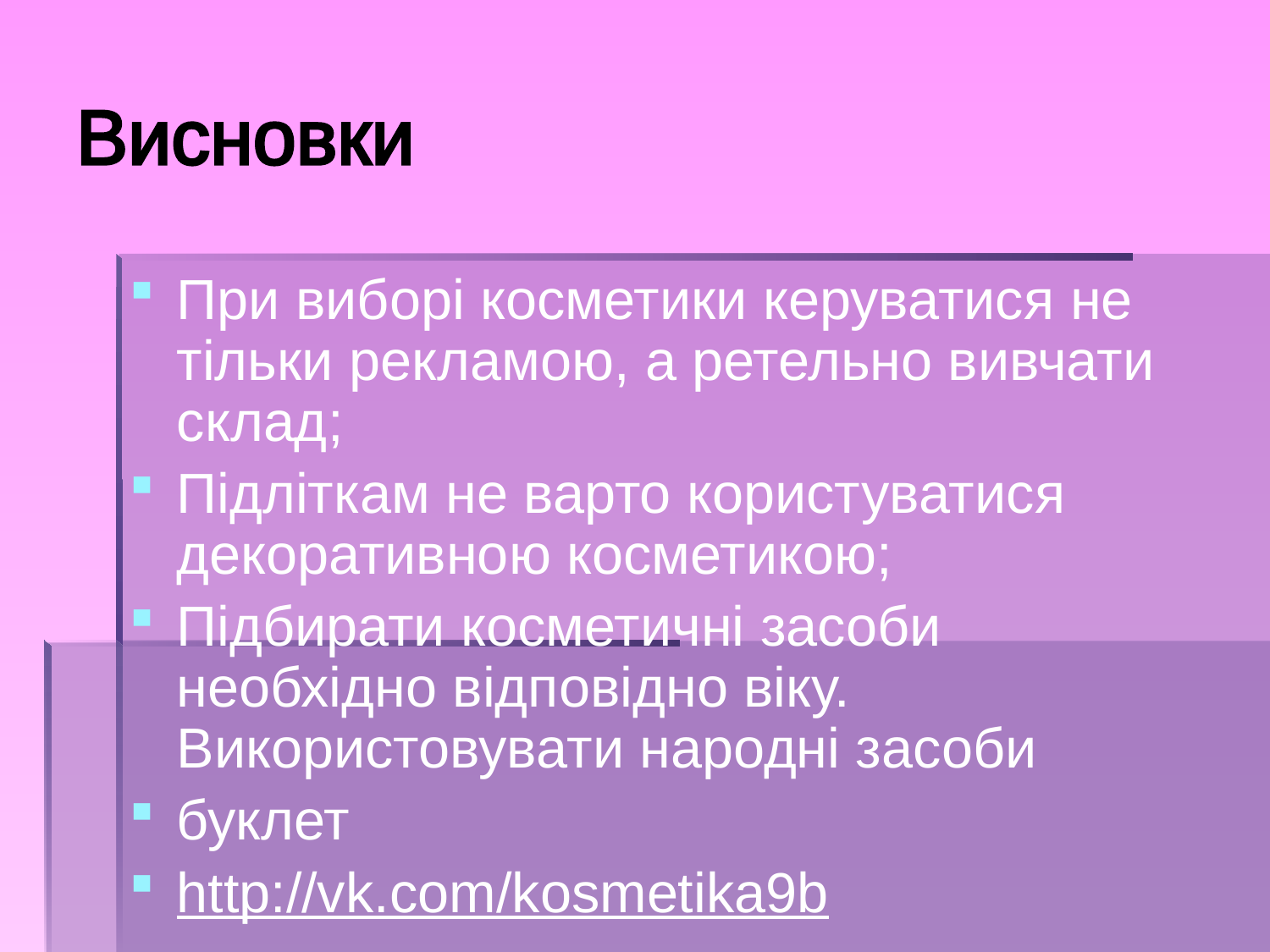

# Висновки
При виборі косметики керуватися не тільки рекламою, а ретельно вивчати склад;
Підліткам не варто користуватися декоративною косметикою;
Підбирати косметичні засоби необхідно відповідно віку.
Використовувати народні засоби
буклет
http://vk.com/kosmetika9b